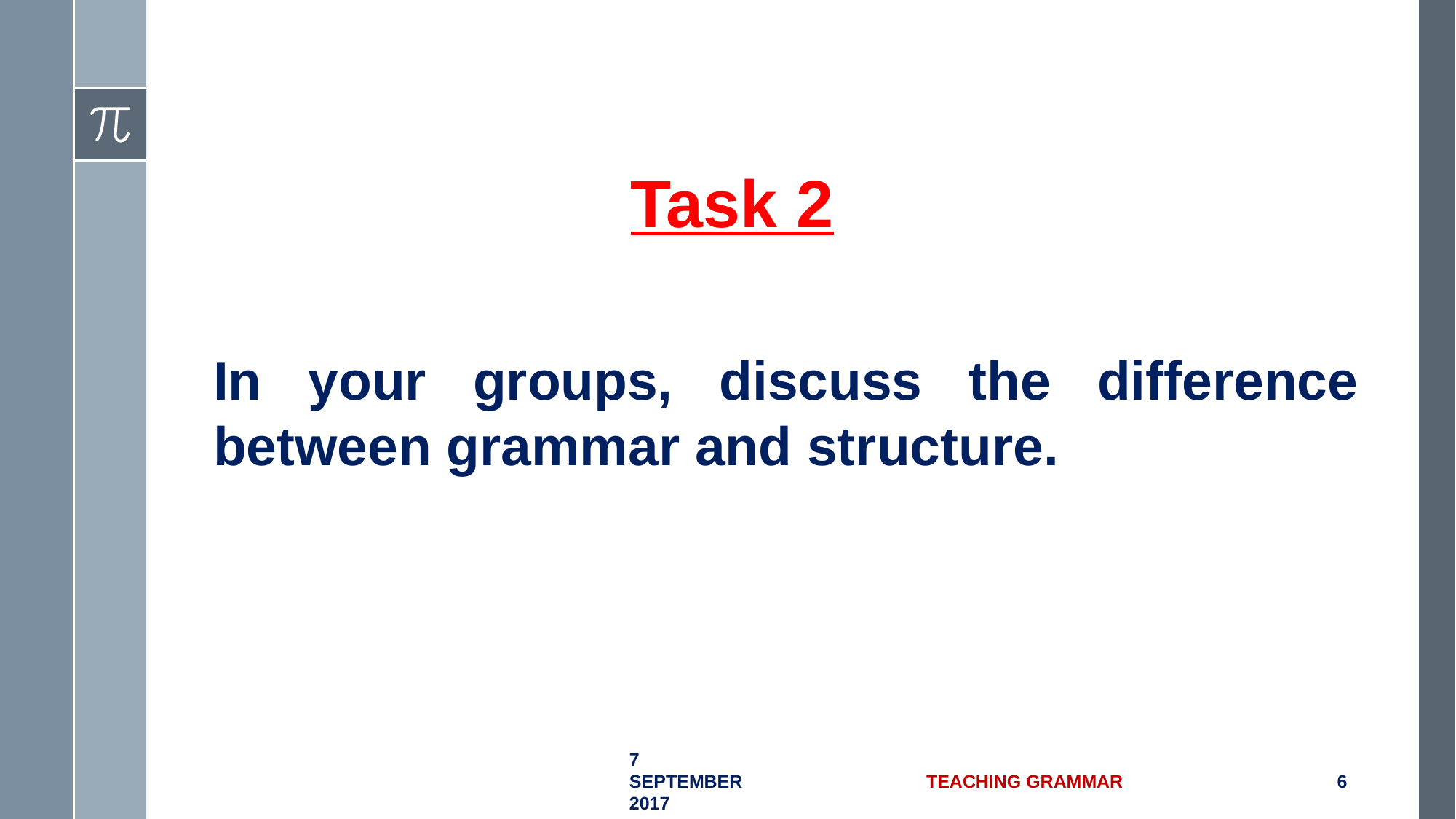

Task 2
In your groups, discuss the difference between grammar and structure.
7 September 2017
Teaching Grammar
6